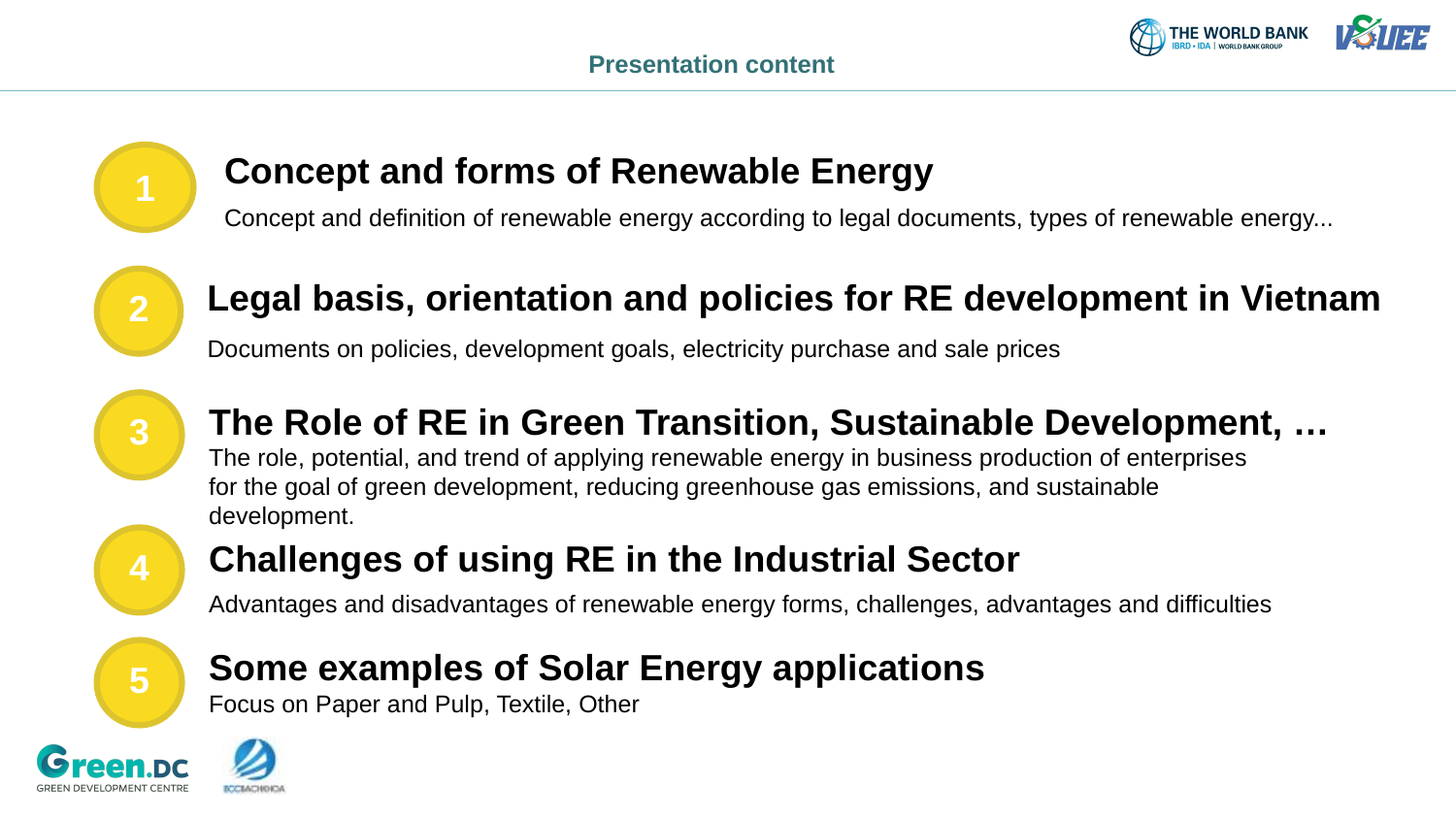

# Presentation content
1
Concept and forms of Renewable Energy
Concept and definition of renewable energy according to legal documents, types of renewable energy...
2
Legal basis, orientation and policies for RE development in Vietnam
Documents on policies, development goals, electricity purchase and sale prices
3
The Role of RE in Green Transition, Sustainable Development, …
The role, potential, and trend of applying renewable energy in business production of enterprises for the goal of green development, reducing greenhouse gas emissions, and sustainable development.
4
Challenges of using RE in the Industrial Sector
Advantages and disadvantages of renewable energy forms, challenges, advantages and difficulties
5
Some examples of Solar Energy applications
Focus on Paper and Pulp, Textile, Other